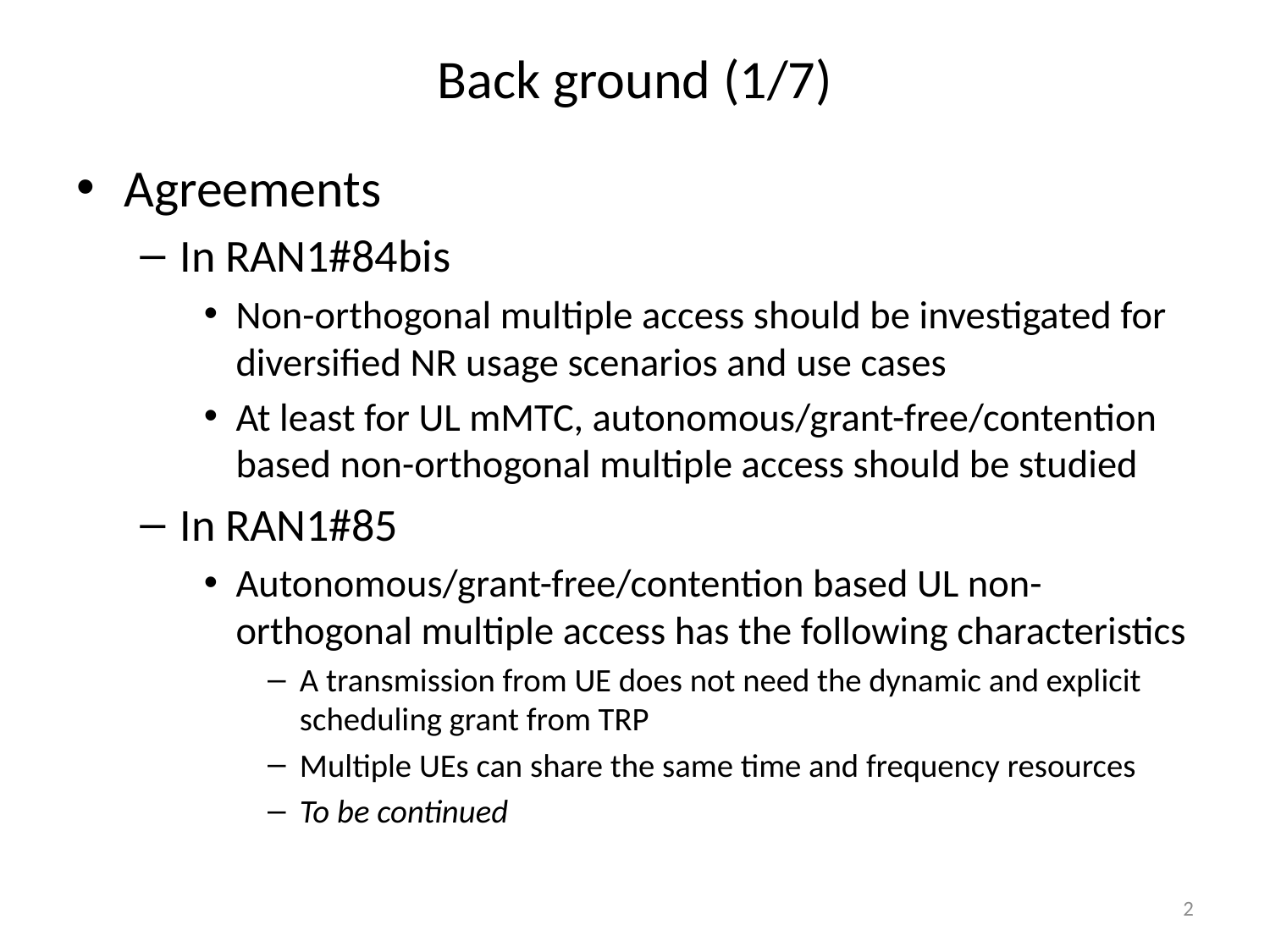

# Back ground (1/7)
Agreements
In RAN1#84bis
Non-orthogonal multiple access should be investigated for diversified NR usage scenarios and use cases
At least for UL mMTC, autonomous/grant-free/contention based non-orthogonal multiple access should be studied
In RAN1#85
Autonomous/grant-free/contention based UL non-orthogonal multiple access has the following characteristics
A transmission from UE does not need the dynamic and explicit scheduling grant from TRP
Multiple UEs can share the same time and frequency resources
To be continued

2